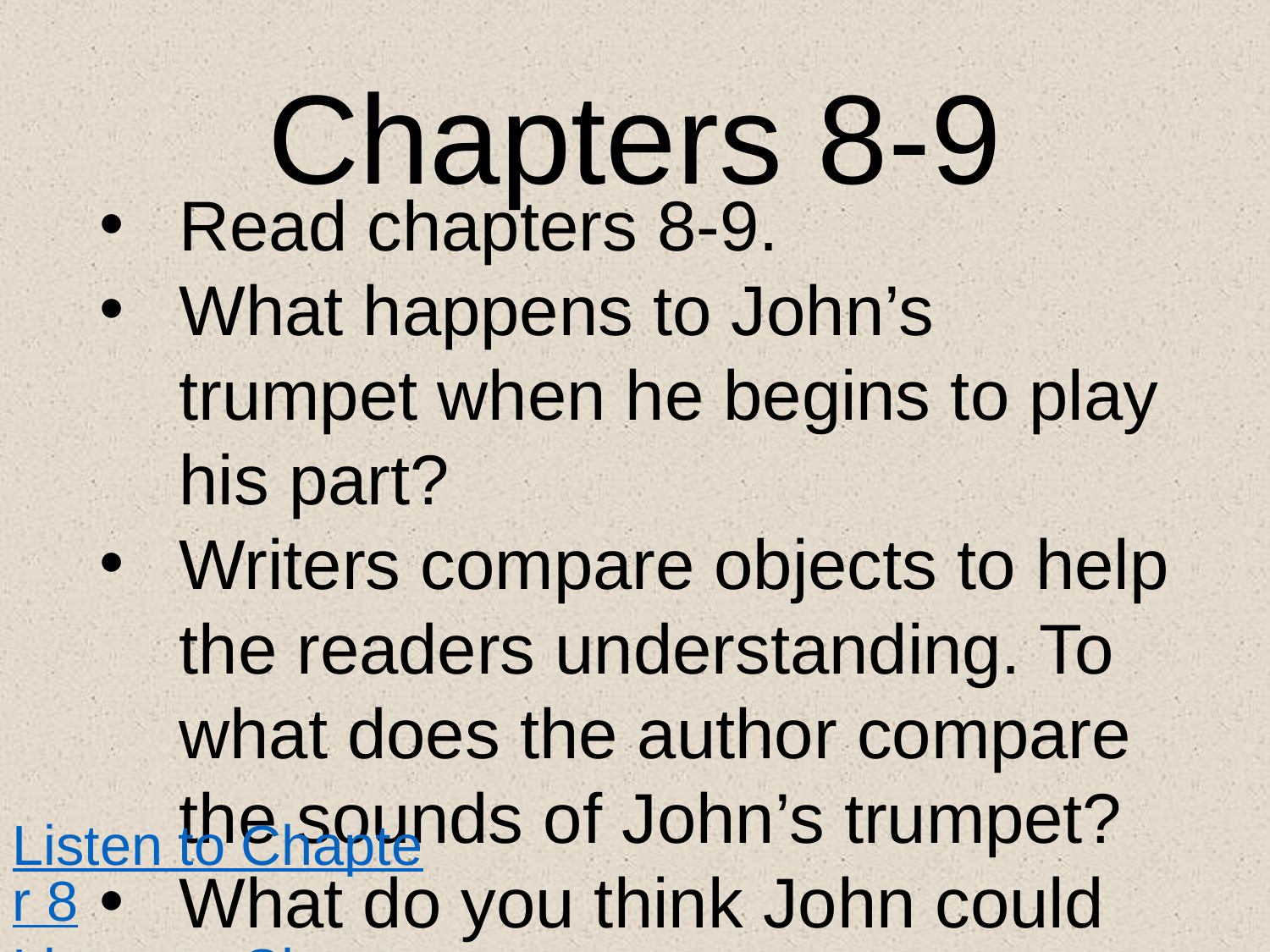

# Chapters 8-9
Read chapters 8-9.
What happens to John’s trumpet when he begins to play his part?
Writers compare objects to help the readers understanding. To what does the author compare the sounds of John’s trumpet?
What do you think John could do to stop everything from turning into chocolate?

Listen to Chapter 8
Listen to Chapter 9